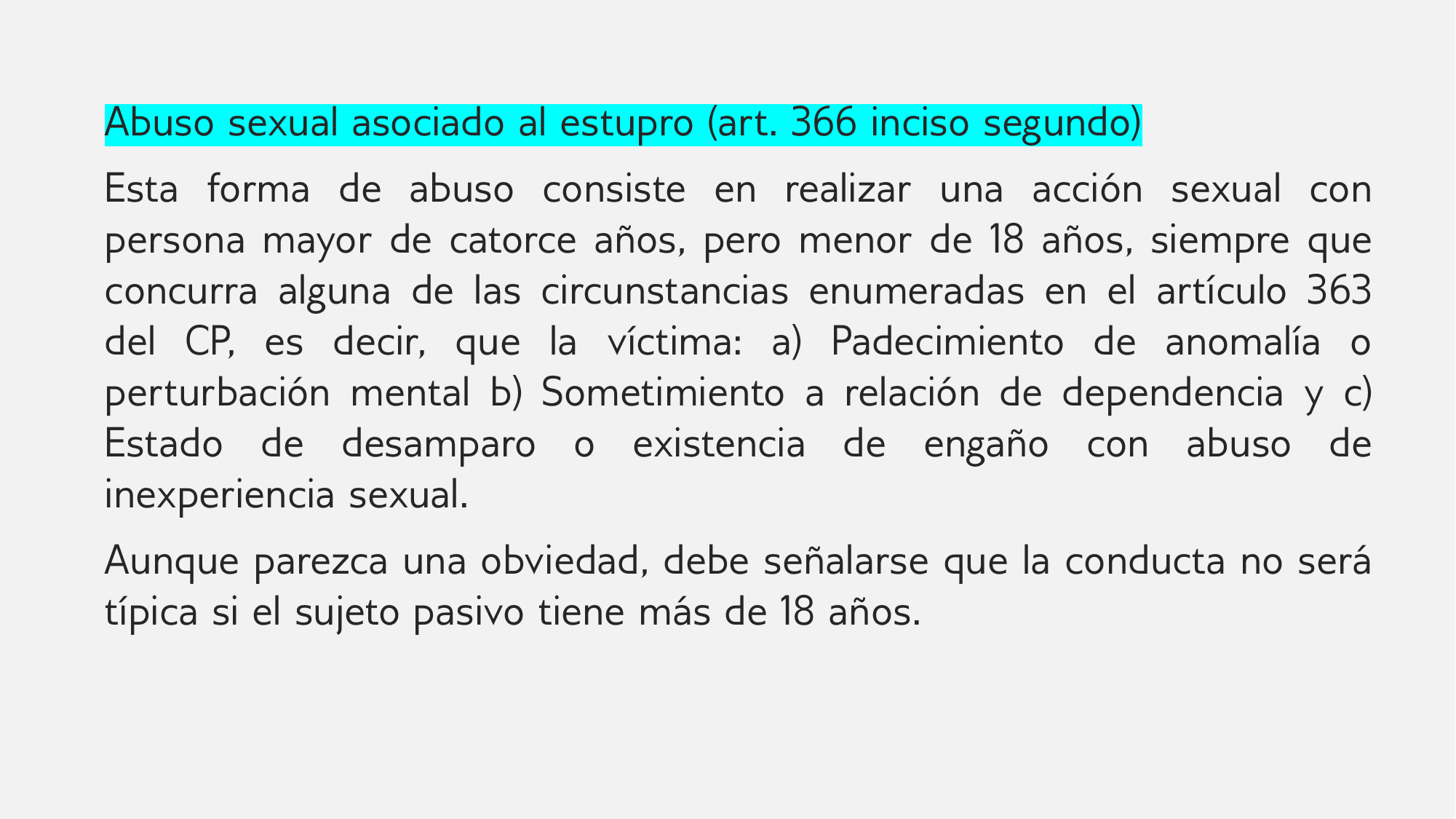

Abuso sexual asociado al estupro (art. 366 inciso segundo)
Esta forma de abuso consiste en realizar una acción sexual con persona mayor de catorce años, pero menor de 18 años, siempre que concurra alguna de las circunstancias enumeradas en el artículo 363 del CP, es decir, que la víctima: a) Padecimiento de anomalía o perturbación mental b) Sometimiento a relación de dependencia y c) Estado de desamparo o existencia de engaño con abuso de inexperiencia sexual.
Aunque parezca una obviedad, debe señalarse que la conducta no será típica si el sujeto pasivo tiene más de 18 años.